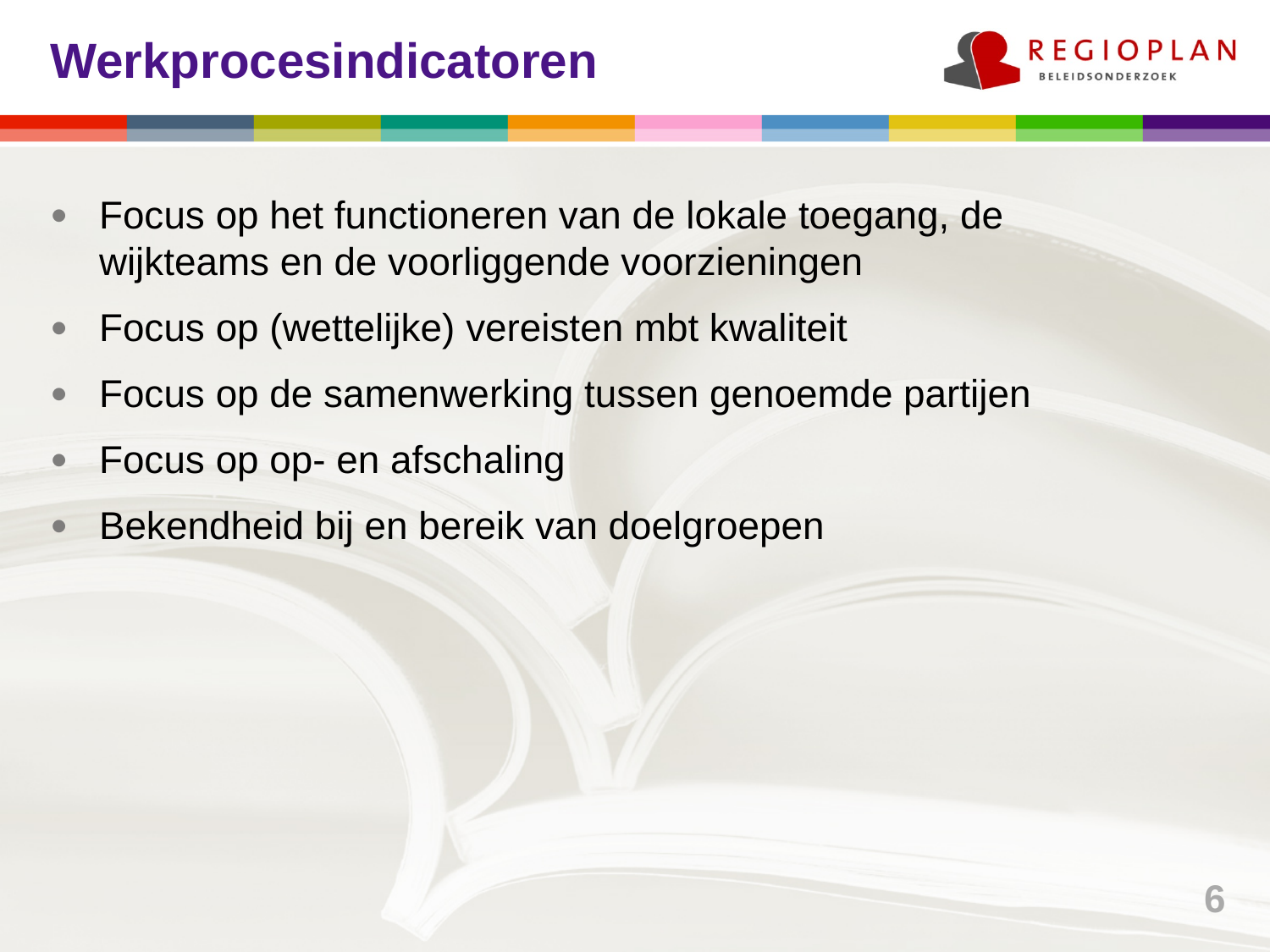

# Werkprocesindicatoren
Focus op het functioneren van de lokale toegang, de wijkteams en de voorliggende voorzieningen
Focus op (wettelijke) vereisten mbt kwaliteit
Focus op de samenwerking tussen genoemde partijen
Focus op op- en afschaling
Bekendheid bij en bereik van doelgroepen

6